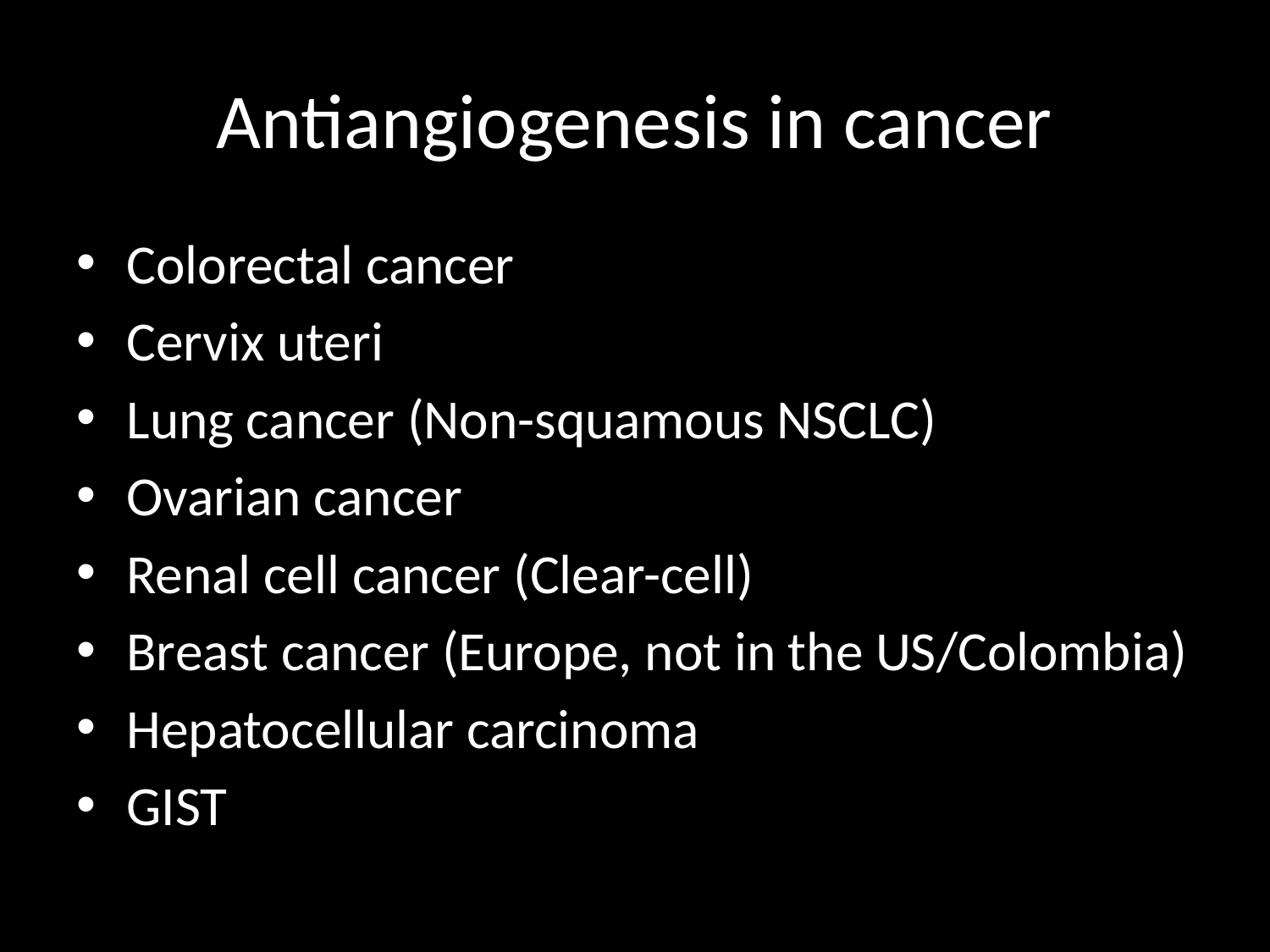

# Antiangiogenesis in cancer
Colorectal cancer
Cervix uteri
Lung cancer (Non-squamous NSCLC)
Ovarian cancer
Renal cell cancer (Clear-cell)
Breast cancer (Europe, not in the US/Colombia)
Hepatocellular carcinoma
GIST